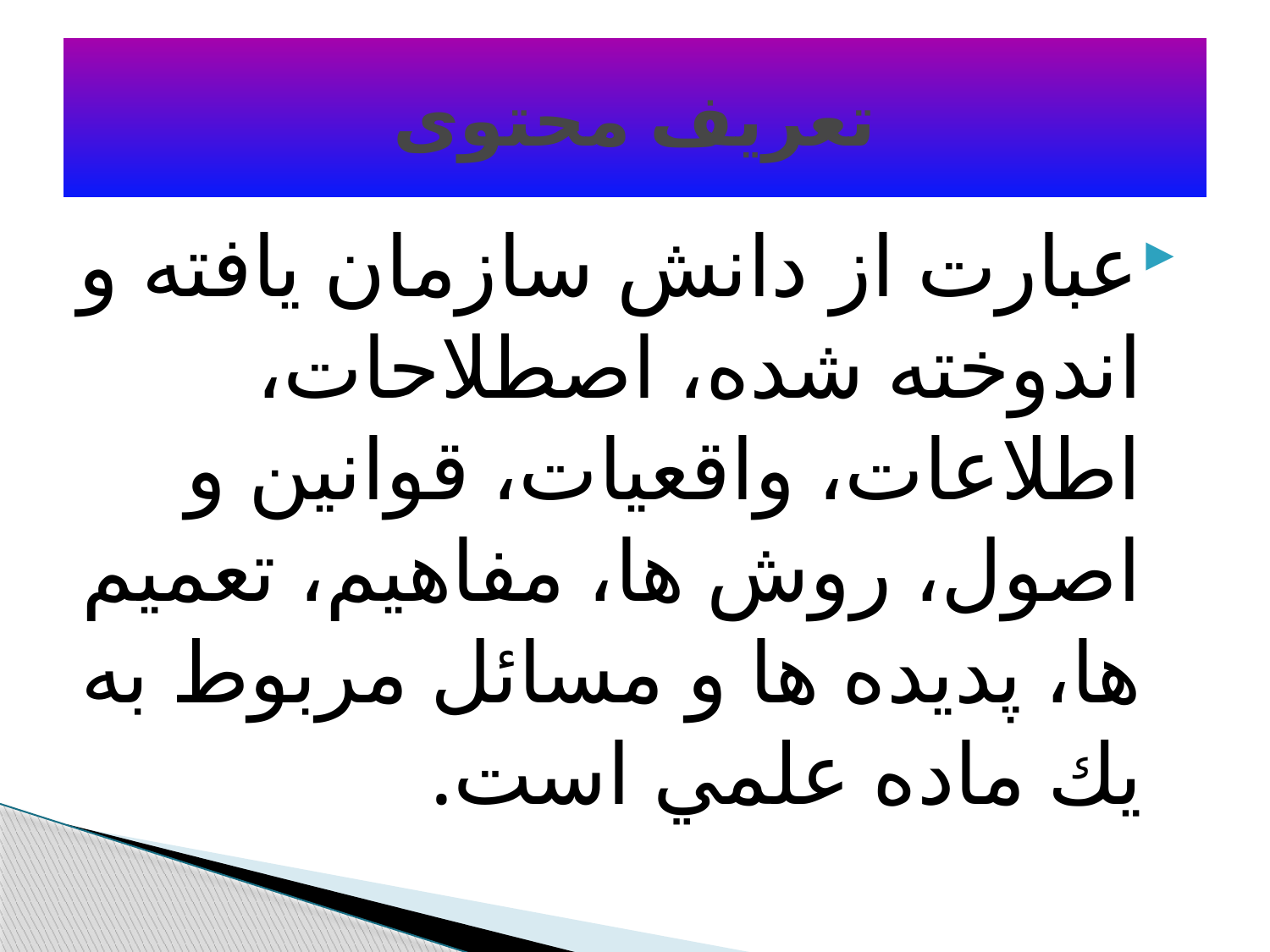

# تعریف محتوی
عبارت از دانش سازمان يافته و اندوخته شده، اصطلاحات، اطلاعات، واقعيات، قوانين و اصول، روش ها، مفاهيم، تعميم ها، پديده ها و مسائل مربوط به يك ماده علمي است.